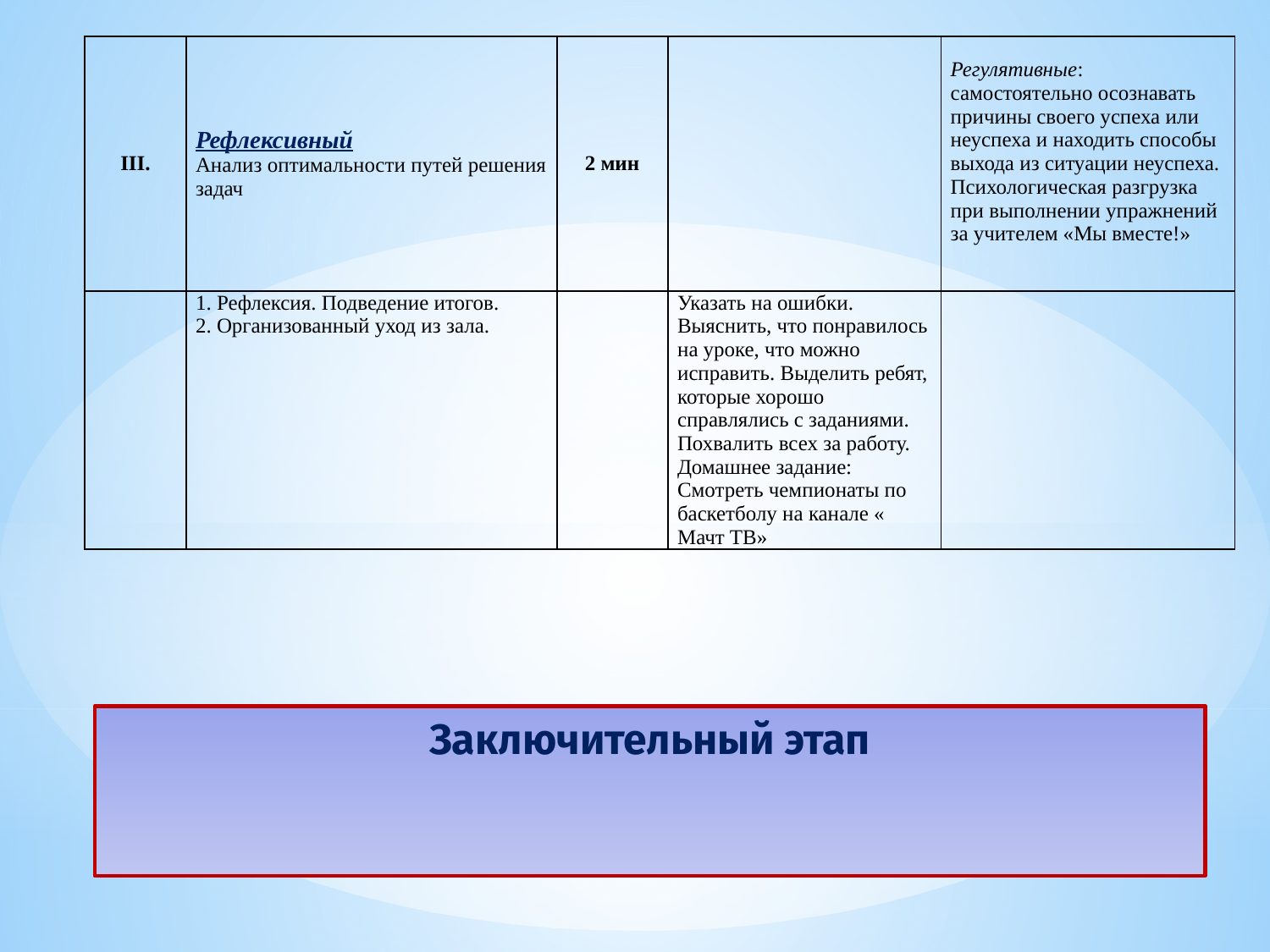

| III. | Рефлексивный Анализ оптимальности путей решения задач | 2 мин |  | Регулятивные: самостоятельно осознавать причины своего успеха или неуспеха и находить способы выхода из ситуации неуспеха. Психологическая разгрузка при выполнении упражнений за учителем «Мы вместе!» |
| --- | --- | --- | --- | --- |
|  | 1. Рефлексия. Подведение итогов. 2. Организованный уход из зала. |  | Указать на ошибки. Выяснить, что понравилось на уроке, что можно исправить. Выделить ребят, которые хорошо справлялись с заданиями. Похвалить всех за работу. Домашнее задание: Смотреть чемпионаты по баскетболу на канале « Мачт ТВ» |  |

# Заключительный этап